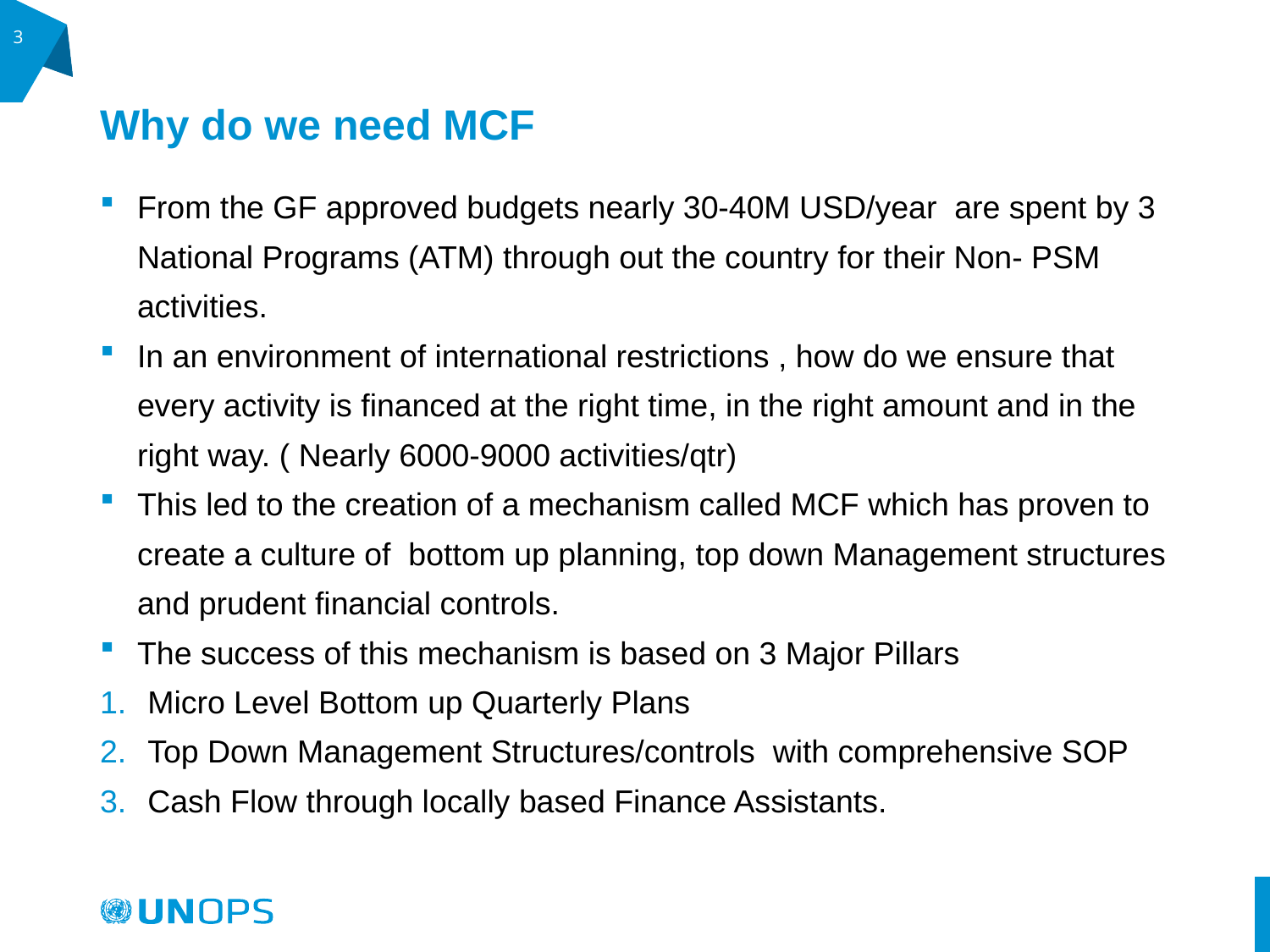

3
# Why do we need MCF
From the GF approved budgets nearly 30-40M USD/year  are spent by 3 National Programs (ATM) through out the country for their Non- PSM activities.
In an environment of international restrictions , how do we ensure that every activity is financed at the right time, in the right amount and in the right way. ( Nearly 6000-9000 activities/qtr)
This led to the creation of a mechanism called MCF which has proven to create a culture of  bottom up planning, top down Management structures and prudent financial controls.
The success of this mechanism is based on 3 Major Pillars
Micro Level Bottom up Quarterly Plans
Top Down Management Structures/controls  with comprehensive SOP
Cash Flow through locally based Finance Assistants.